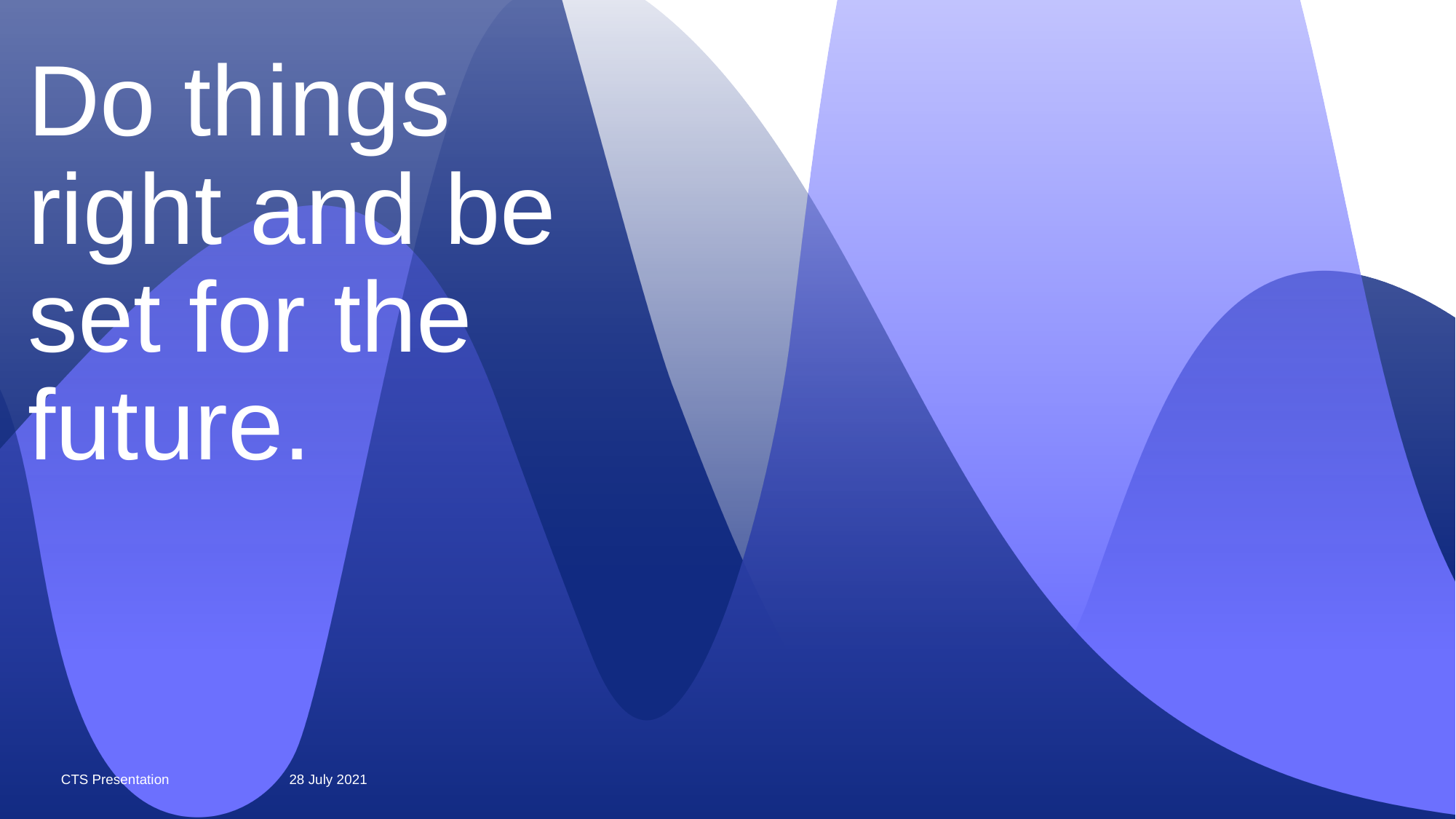

# Do things right and be set for the future.
CTS Presentation
28 July 2021